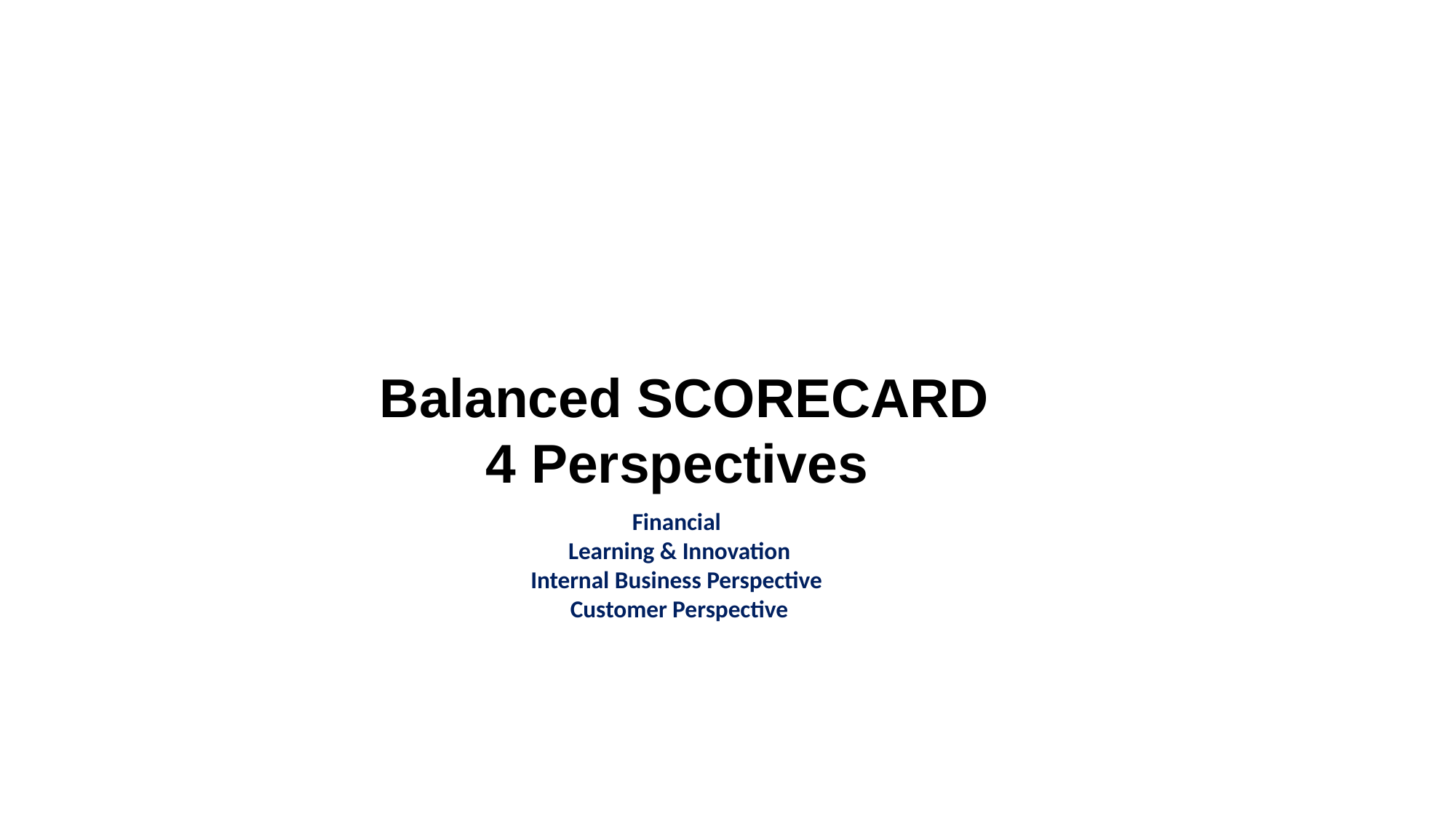

Balanced SCORECARD
4 Perspectives
Financial
Learning & Innovation
Internal Business Perspective
Customer Perspective